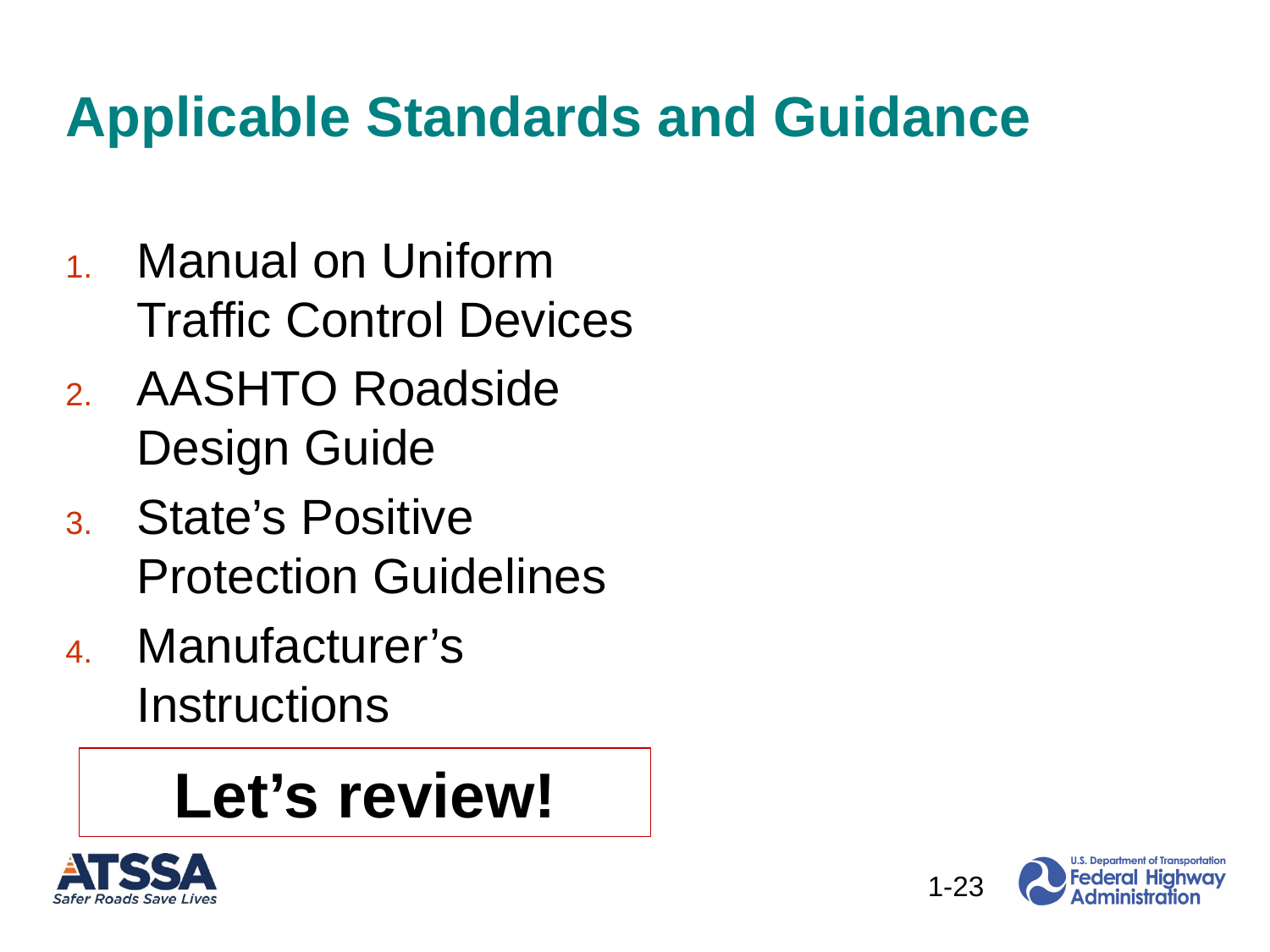

# Applicable Standards and Guidance
Manual on Uniform Traffic Control Devices
AASHTO Roadside Design Guide
State’s Positive Protection Guidelines
Manufacturer’s Instructions
Let’s review!